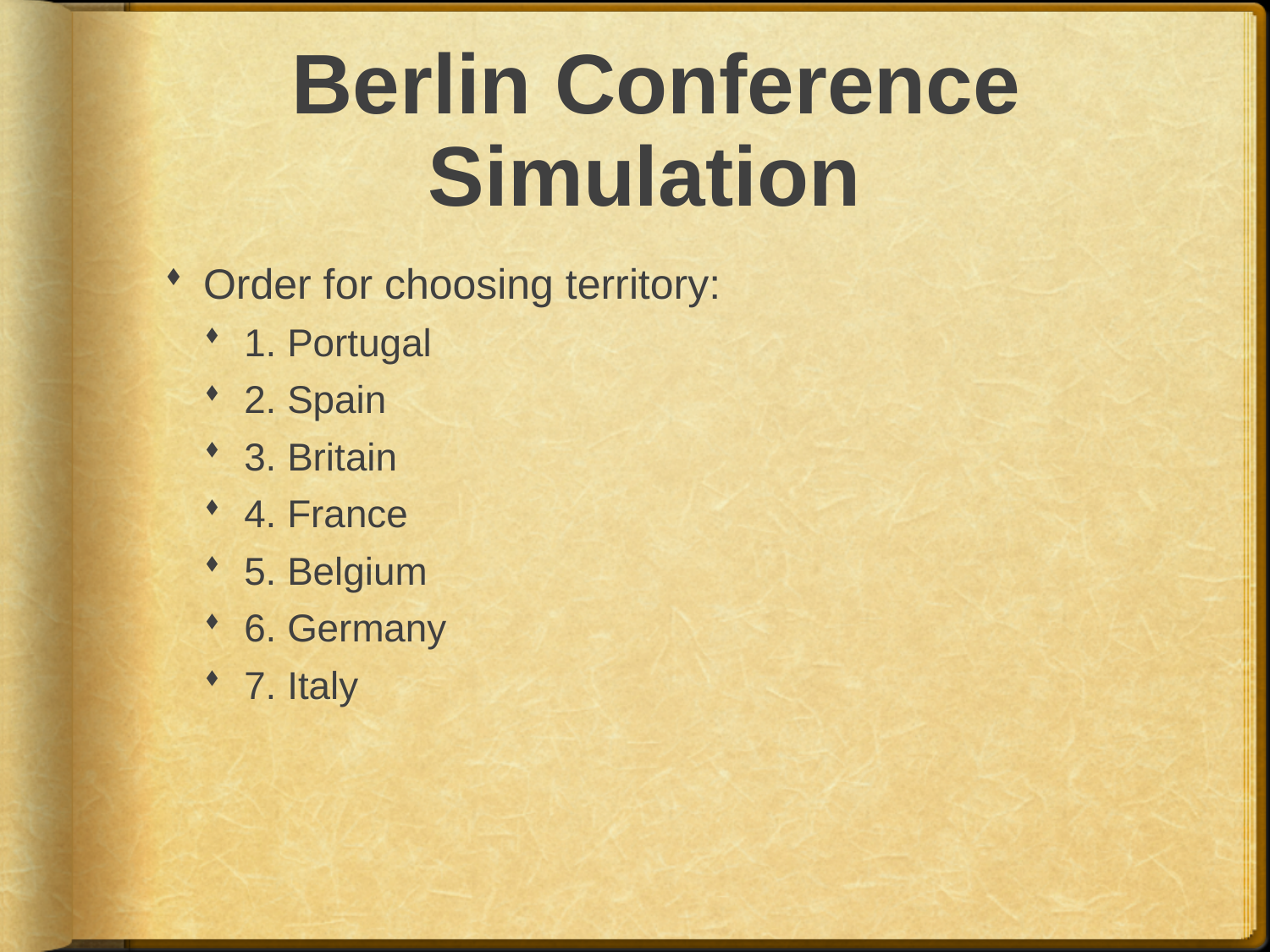

# Berlin Conference Simulation
Order for choosing territory:
1. Portugal
2. Spain
3. Britain
4. France
5. Belgium
6. Germany
7. Italy